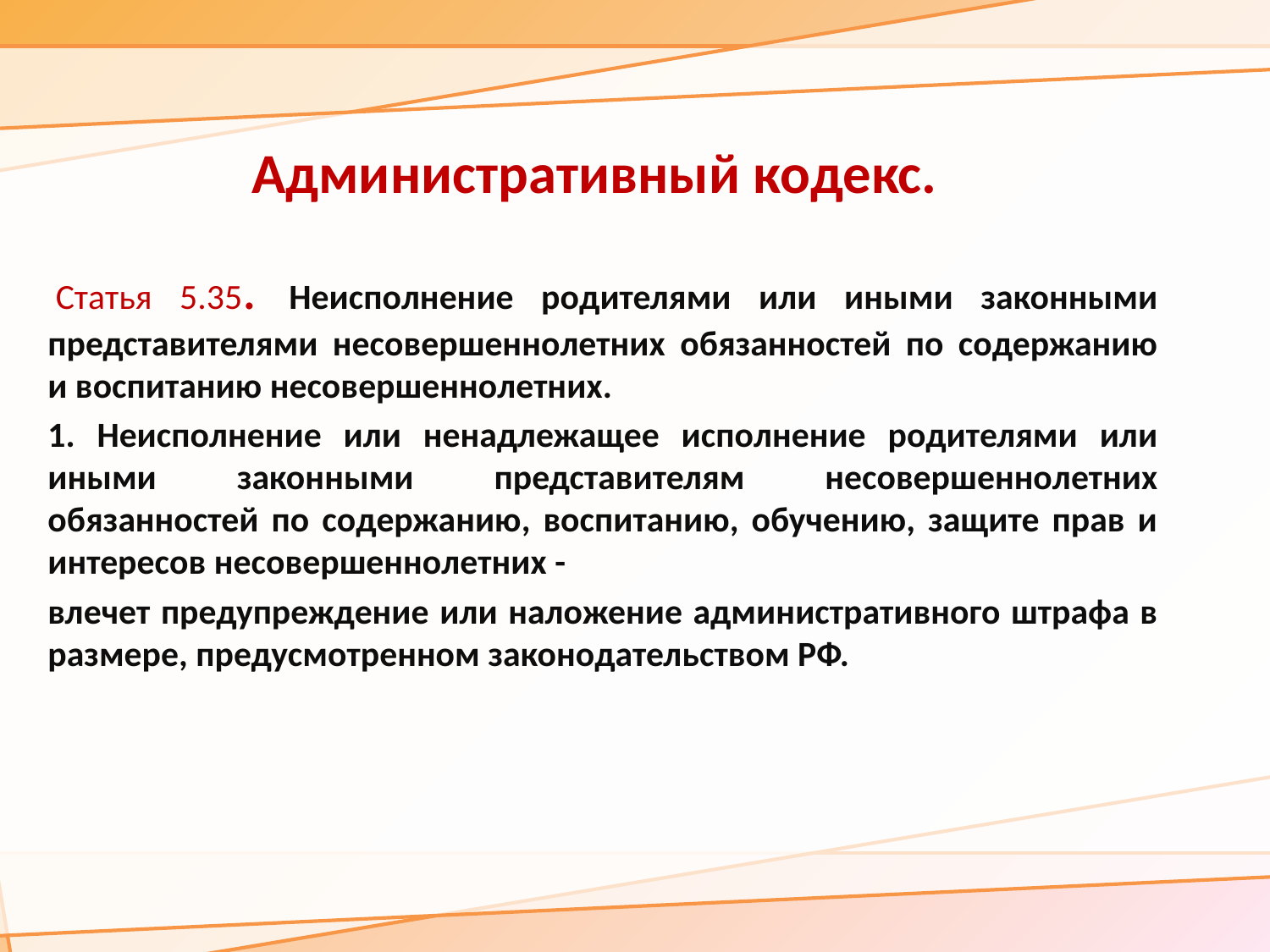

# Административный кодекс.
 Статья 5.35. Неисполнение родителями или иными законными представителями несовершеннолетних обязанностей по содержанию и воспитанию несовершеннолетних.
1. Неисполнение или ненадлежащее исполнение родителями или иными законными представителям несовершеннолетних обязанностей по содержанию, воспитанию, обучению, защите прав и интересов несовершеннолетних -
влечет предупреждение или наложение административного штрафа в размере, предусмотренном законодательством РФ.